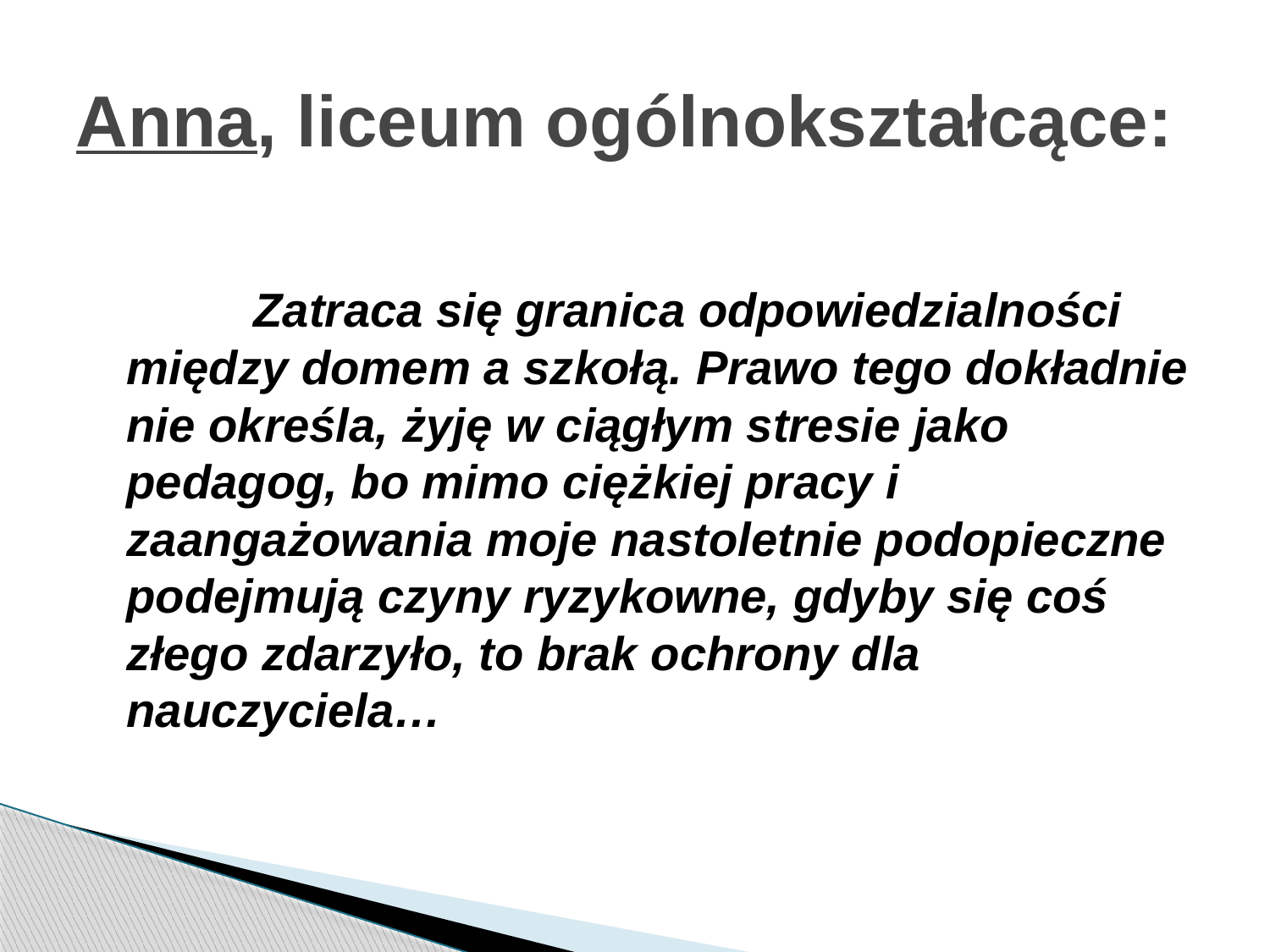

# Anna, liceum ogólnokształcące:

		Zatraca się granica odpowiedzialności między domem a szkołą. Prawo tego dokładnie nie określa, żyję w ciągłym stresie jako pedagog, bo mimo ciężkiej pracy i zaangażowania moje nastoletnie podopieczne podejmują czyny ryzykowne, gdyby się coś złego zdarzyło, to brak ochrony dla nauczyciela…